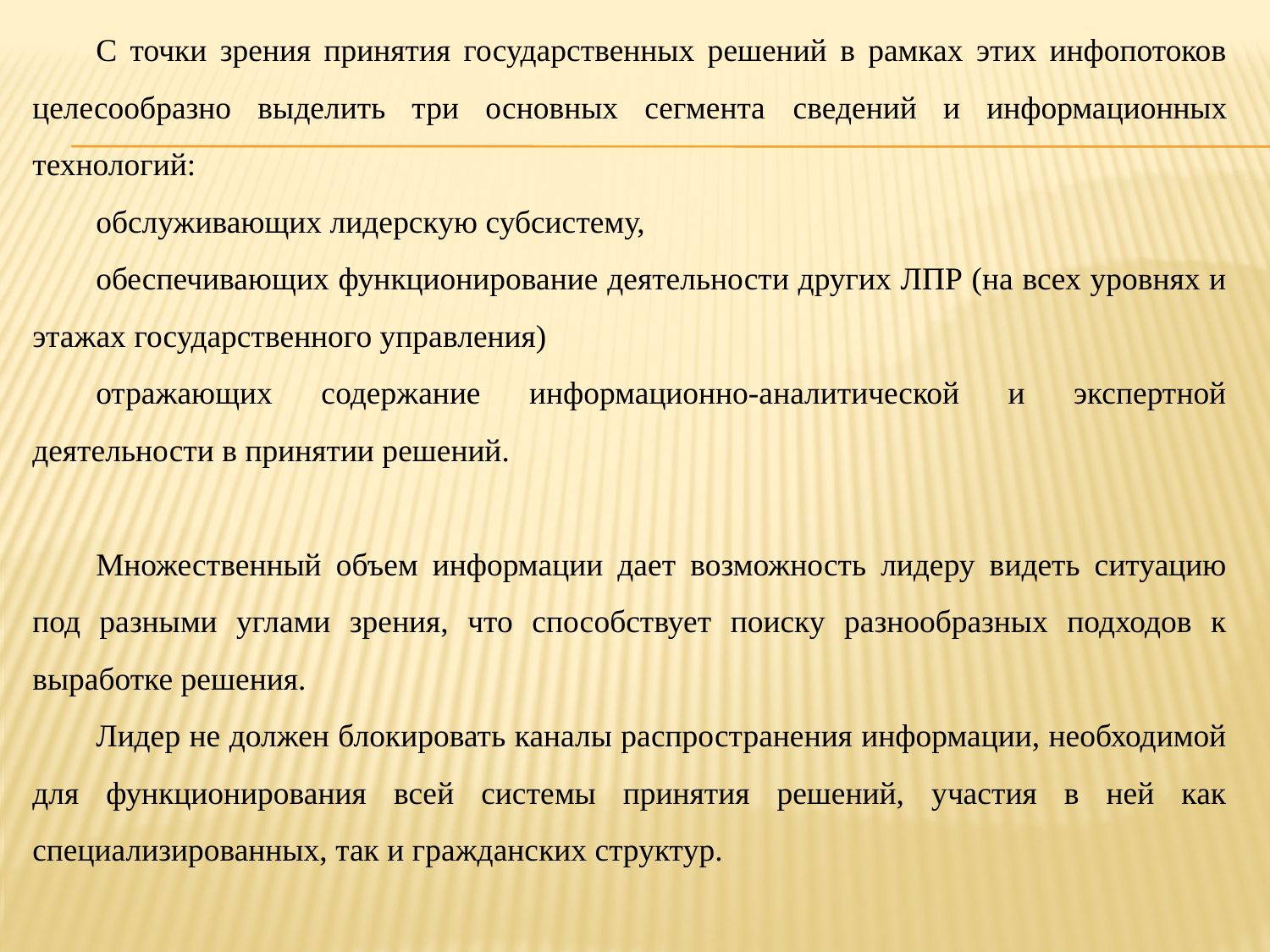

С точки зрения принятия государственных решений в рамках этих инфопотоков целесообразно выделить три основных сегмента сведений и информационных технологий:
обслуживающих лидерскую субсистему,
обеспечивающих функционирование деятельности других ЛПР (на всех уровнях и этажах государственного управления)
отражающих содержание информационно-аналитической и экспертной деятельности в принятии решений.

Множественный объем информации дает возможность лидеру видеть ситуацию под разными углами зрения, что способствует поиску разнообразных подходов к выработке решения.
Лидер не должен блокировать каналы распространения информации, необходимой для функционирования всей системы принятия решений, участия в ней как специализированных, так и гражданских структур.